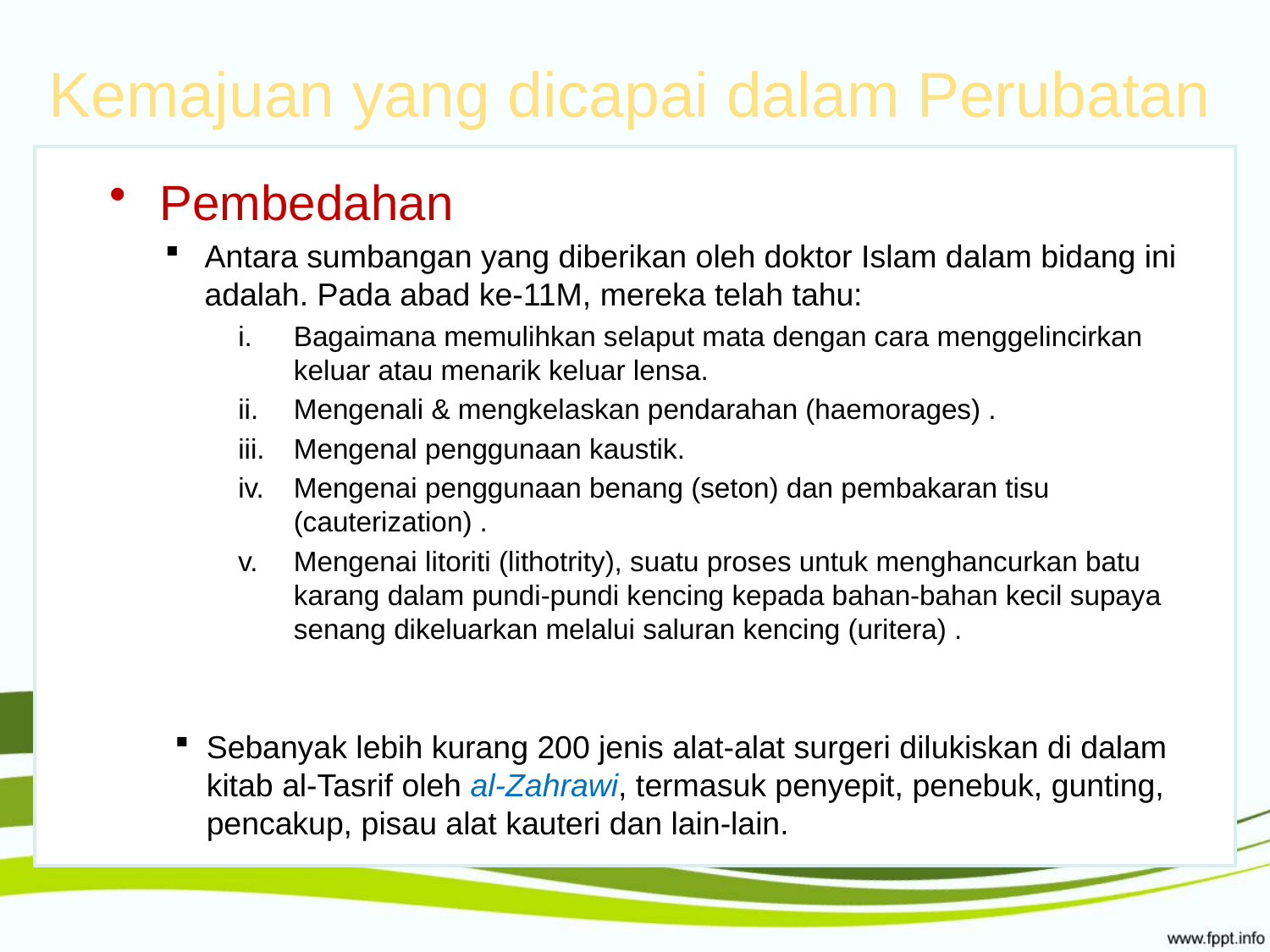

# Kemajuan yang dicapai dalam Perubatan
Pembedahan
Antara sumbangan yang diberikan oleh doktor Islam dalam bidang ini adalah. Pada abad ke-11M, mereka telah tahu:
Bagaimana memulihkan selaput mata dengan cara menggelincirkan keluar atau menarik keluar lensa.
Mengenali & mengkelaskan pendarahan (haemorages) .
Mengenal penggunaan kaustik.
Mengenai penggunaan benang (seton) dan pembakaran tisu (cauterization) .
Mengenai litoriti (lithotrity), suatu proses untuk menghancurkan batu karang dalam pundi-pundi kencing kepada bahan-bahan kecil supaya senang dikeluarkan melalui saluran kencing (uritera) .

Sebanyak lebih kurang 200 jenis alat-alat surgeri dilukiskan di dalam kitab al-Tasrif oleh al-Zahrawi, termasuk penyepit, penebuk, gunting, pencakup, pisau alat kauteri dan lain-lain.